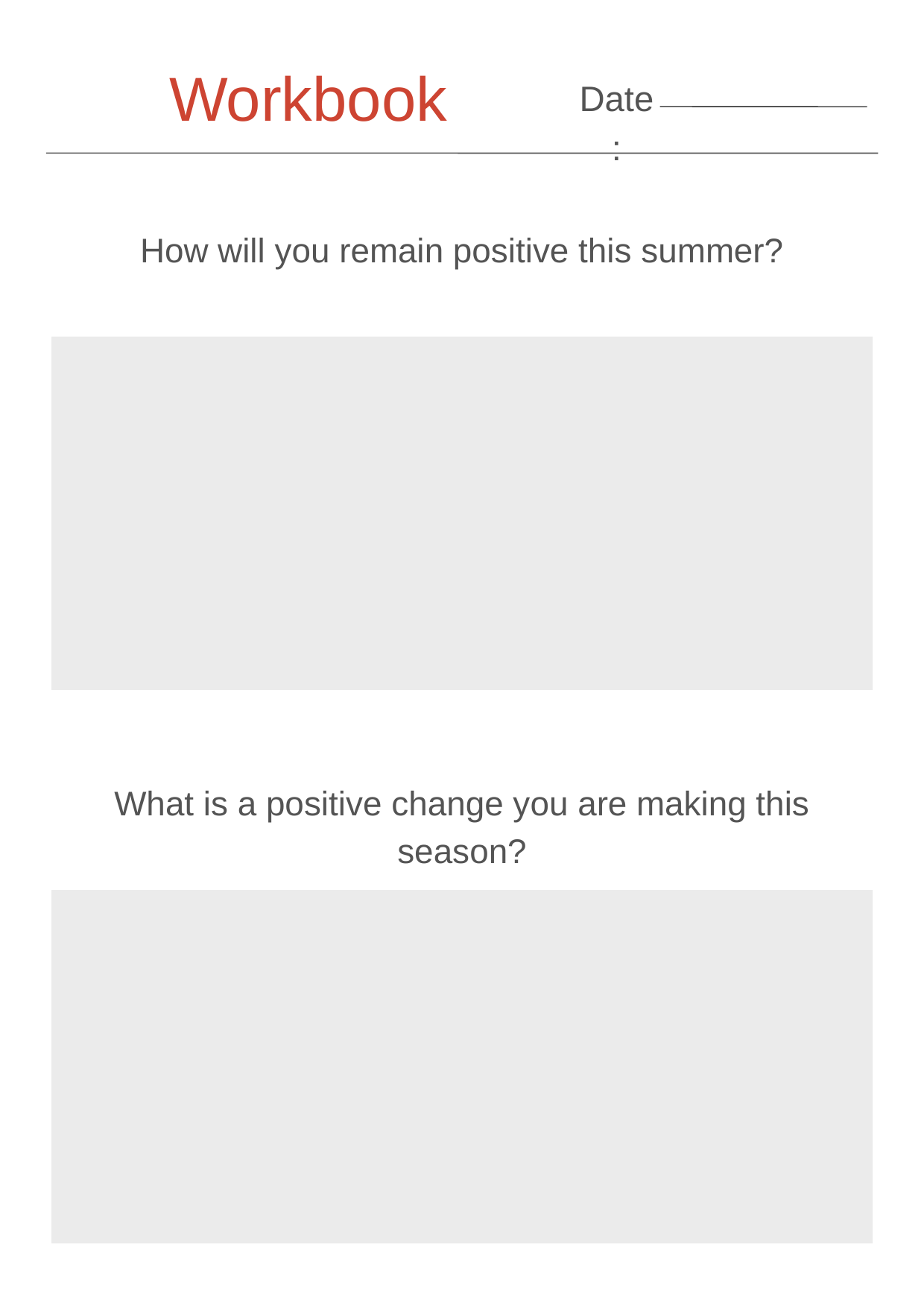

Workbook
Date:

How will you remain positive this summer?

What is a positive change you are making this season?